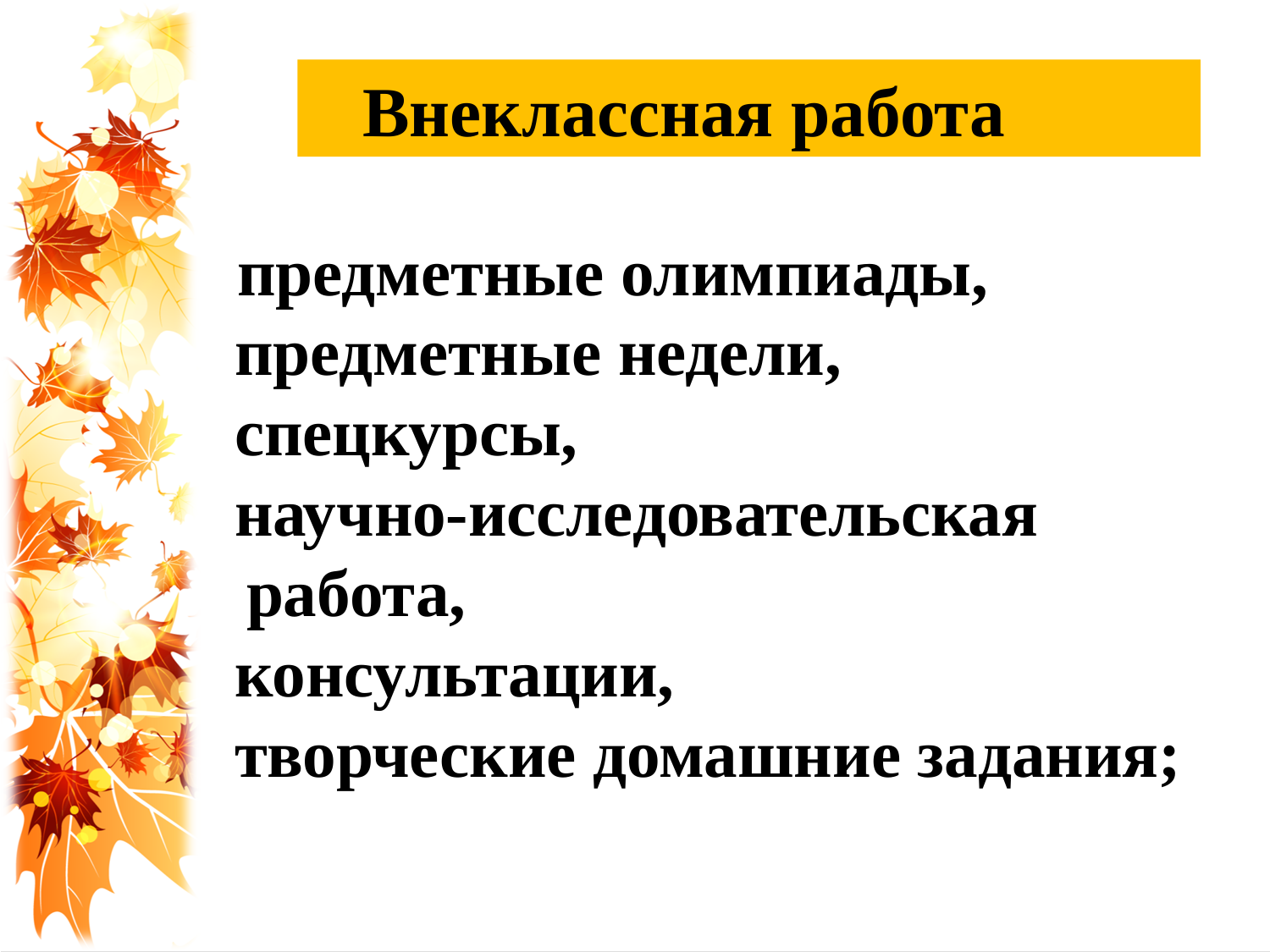

Внеклассная работа
   предметные олимпиады,
  предметные недели,
  спецкурсы,
  научно-исследовательская работа,
  консультации,
  творческие домашние задания;